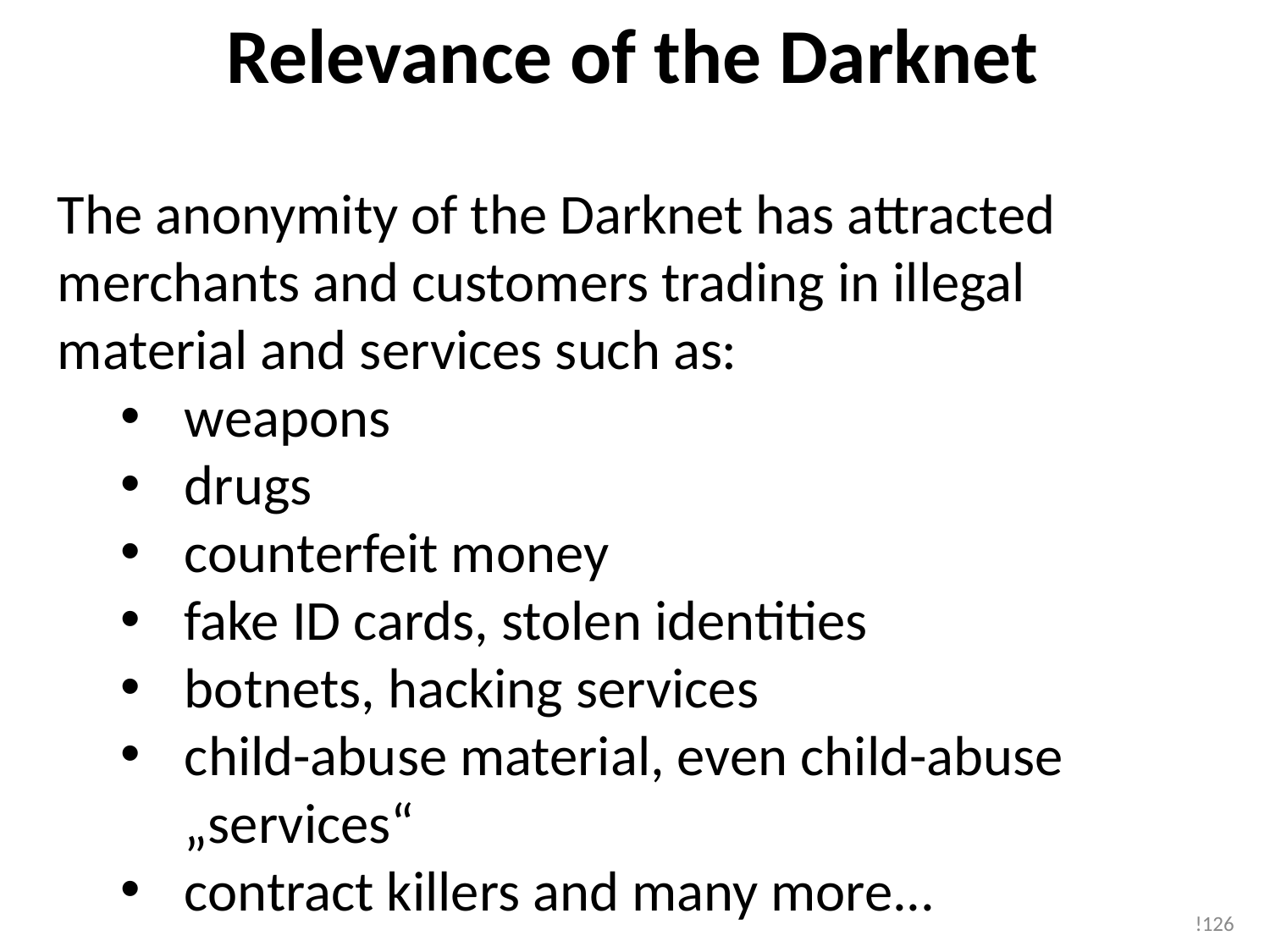

# Relevance of the Darknet
The anonymity of the Darknet has attracted merchants and customers trading in illegal material and services such as:
weapons
drugs
counterfeit money
fake ID cards, stolen identities
botnets, hacking services
child-abuse material, even child-abuse „services“
contract killers and many more...
!126